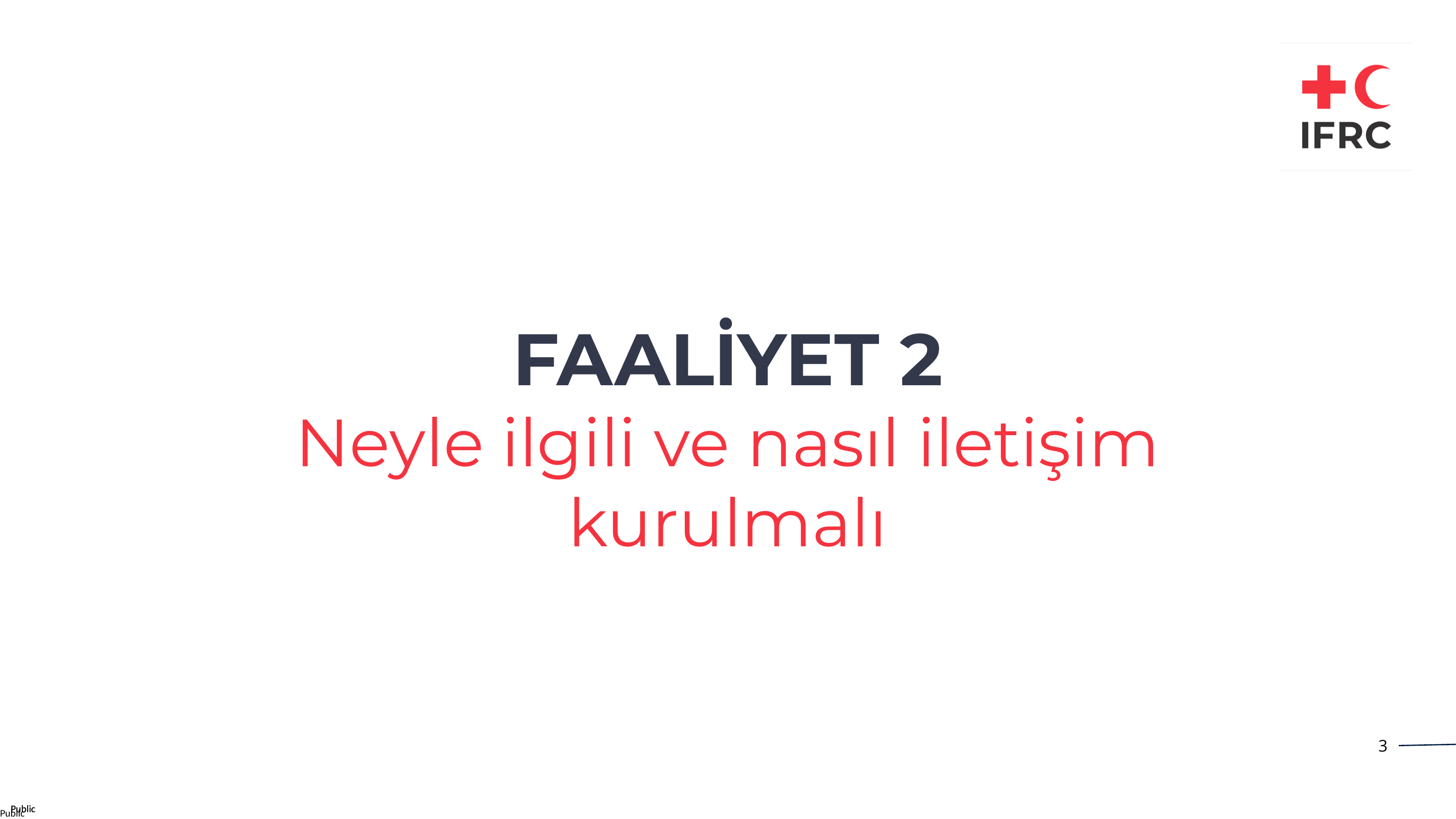

FAALİYET 2
Neyle ilgili ve nasıl iletişim kurulmalı